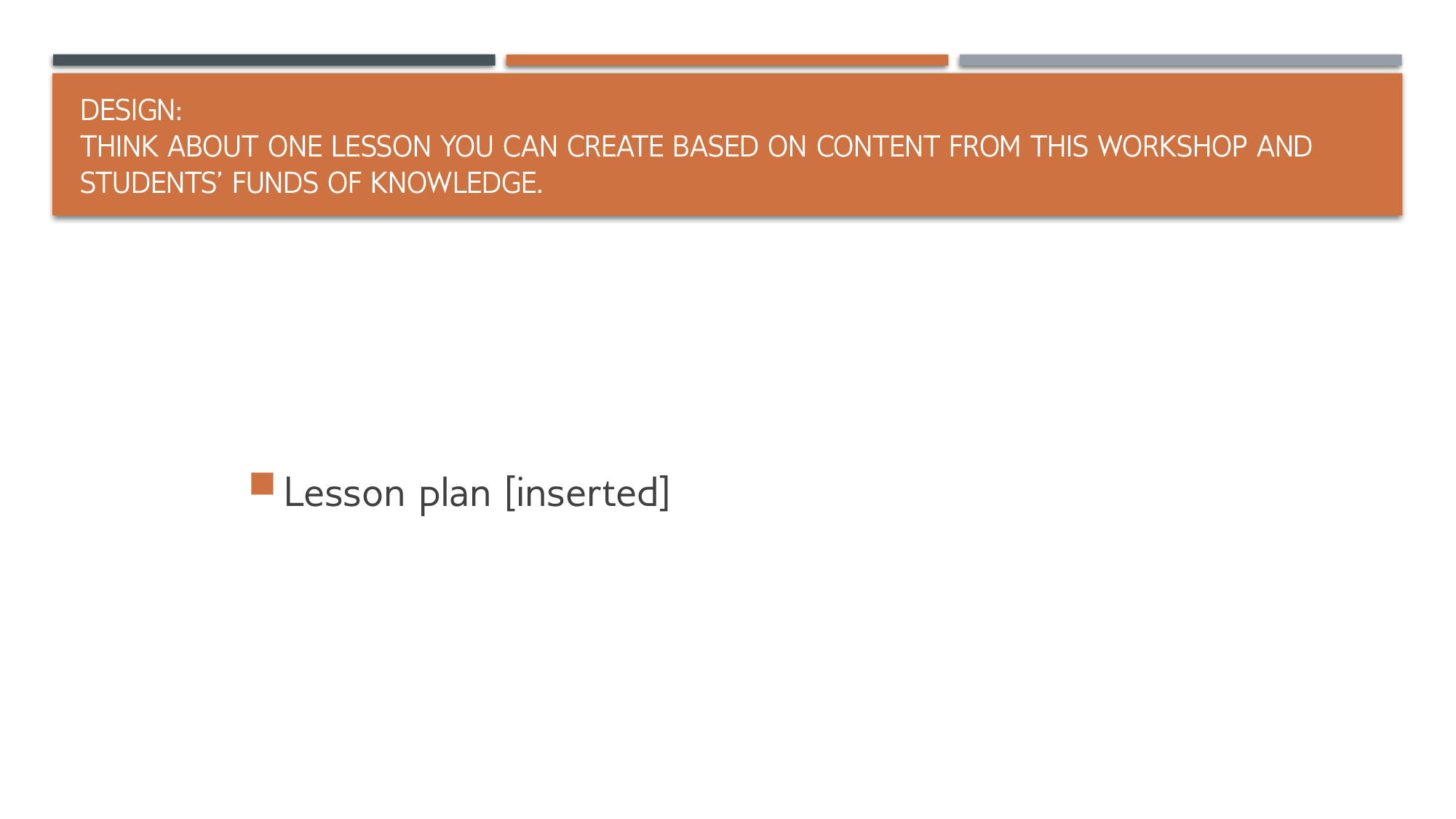

# Design: Think about one lesson you can create based on content from this workshop and students’ funds of knowledge.
Lesson plan [inserted]